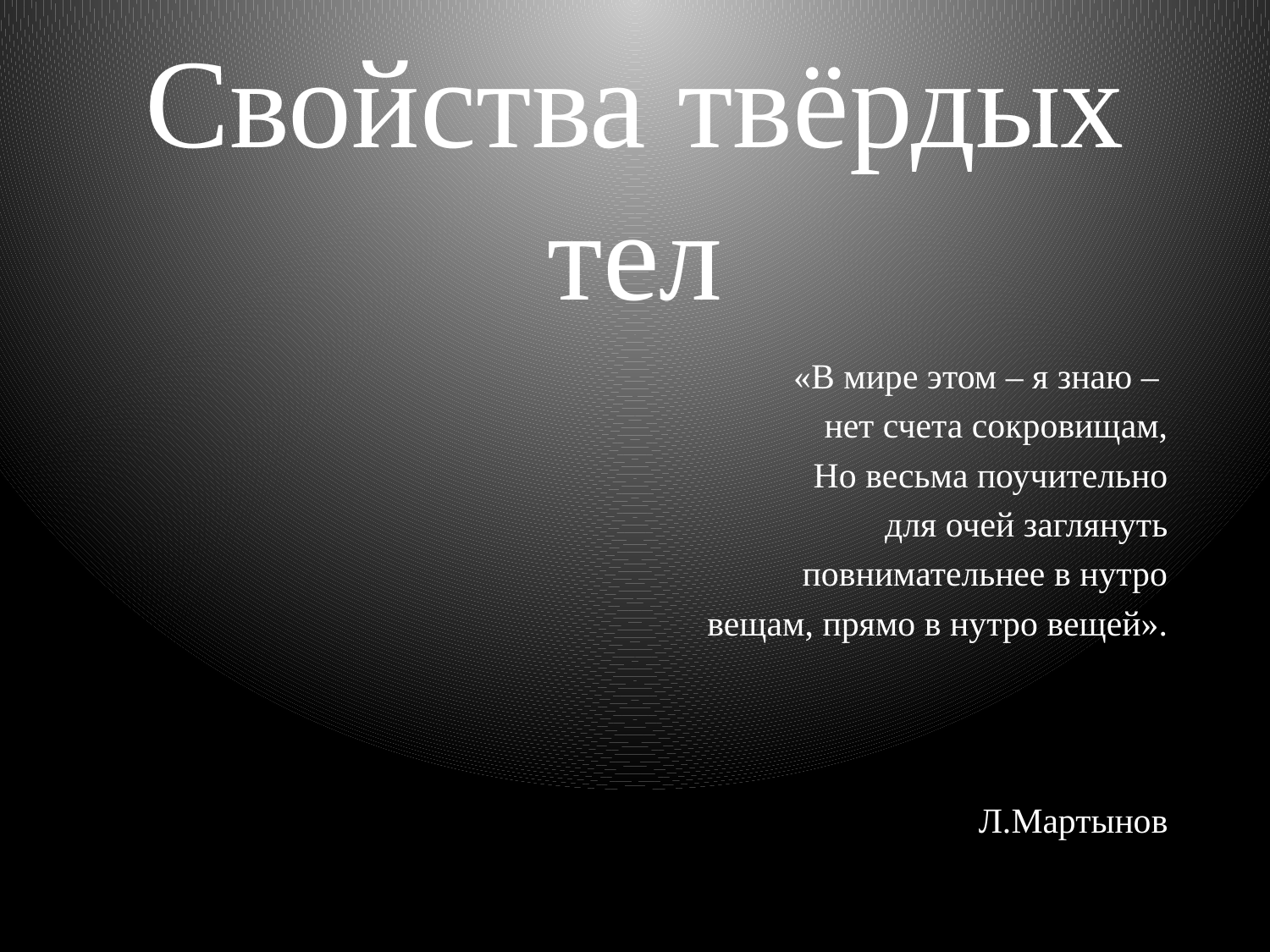

# Свойства твёрдых тел
«В мире этом – я знаю –
нет счета сокровищам,
Но весьма поучительно
для очей заглянуть
повнимательнее в нутро
вещам, прямо в нутро вещей».

Л.Мартынов